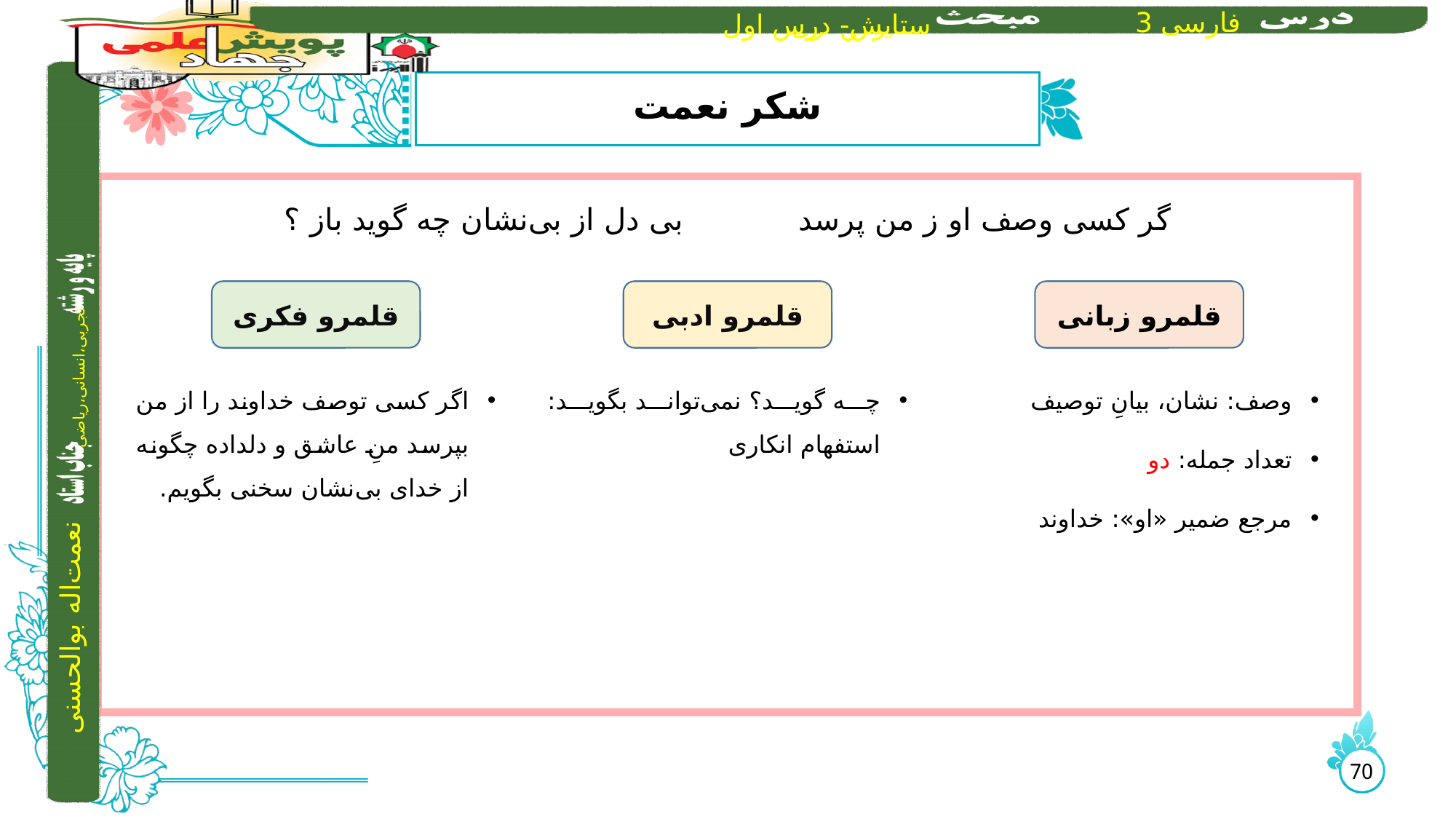

# شکر نعمت
 گر کسی وصف او ز من پرسد            بی دل از بی‌نشان چه گوید باز ؟

اگر کسی توصف خداوند را از من بپرسد منِ عاشق و دلداده چگونه از خدای بی‌نشان سخنی بگویم.

چه گوید؟ نمی‌تواند بگوید: استفهام انکاری
وصف: نشان، بیانِ توصیف
تعداد جمله: دو
مرجع ضمیر «او»: خداوند